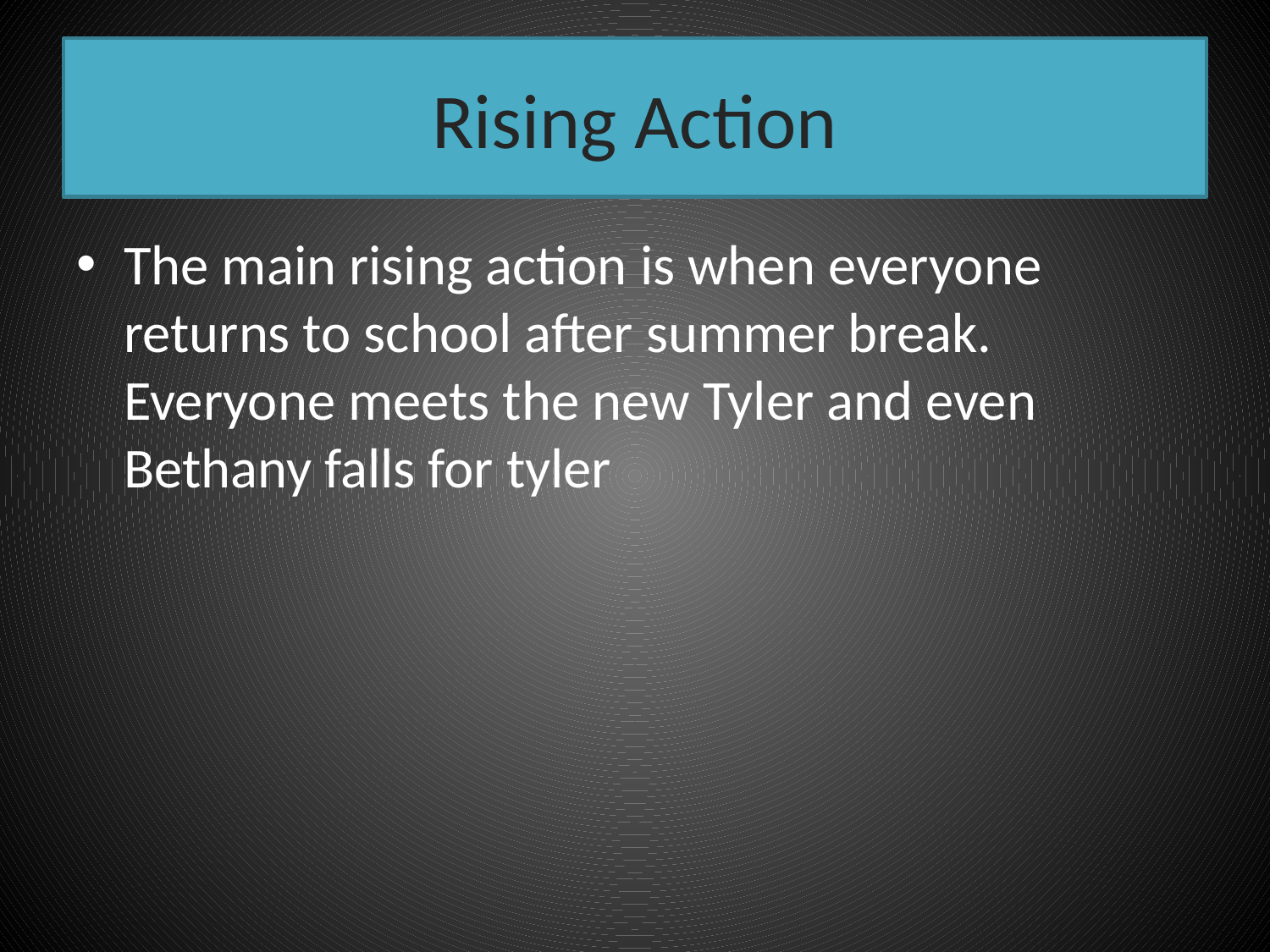

# Rising Action
The main rising action is when everyone returns to school after summer break. Everyone meets the new Tyler and even Bethany falls for tyler